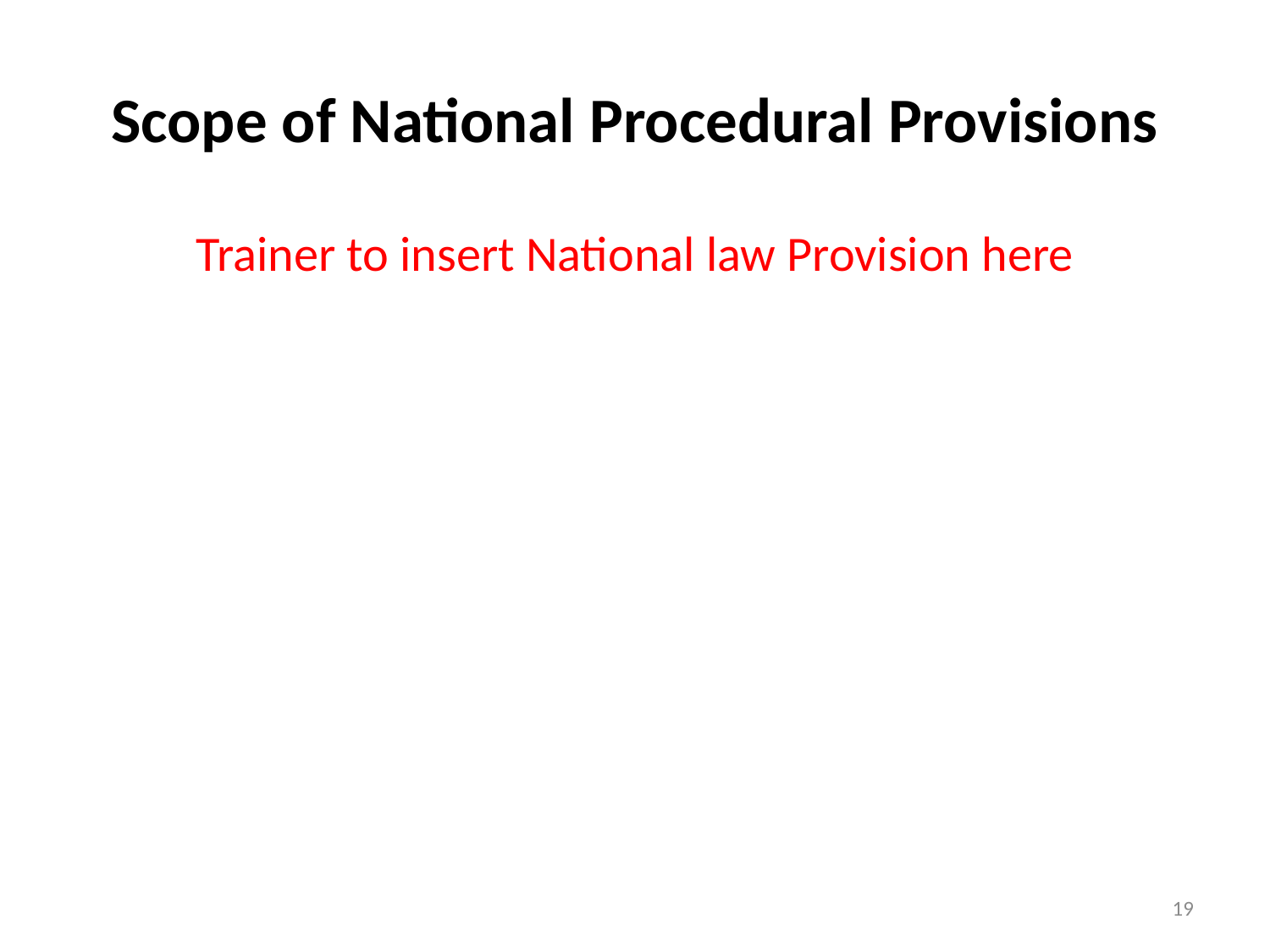

# Scope of National Procedural Provisions
Trainer to insert National law Provision here
19